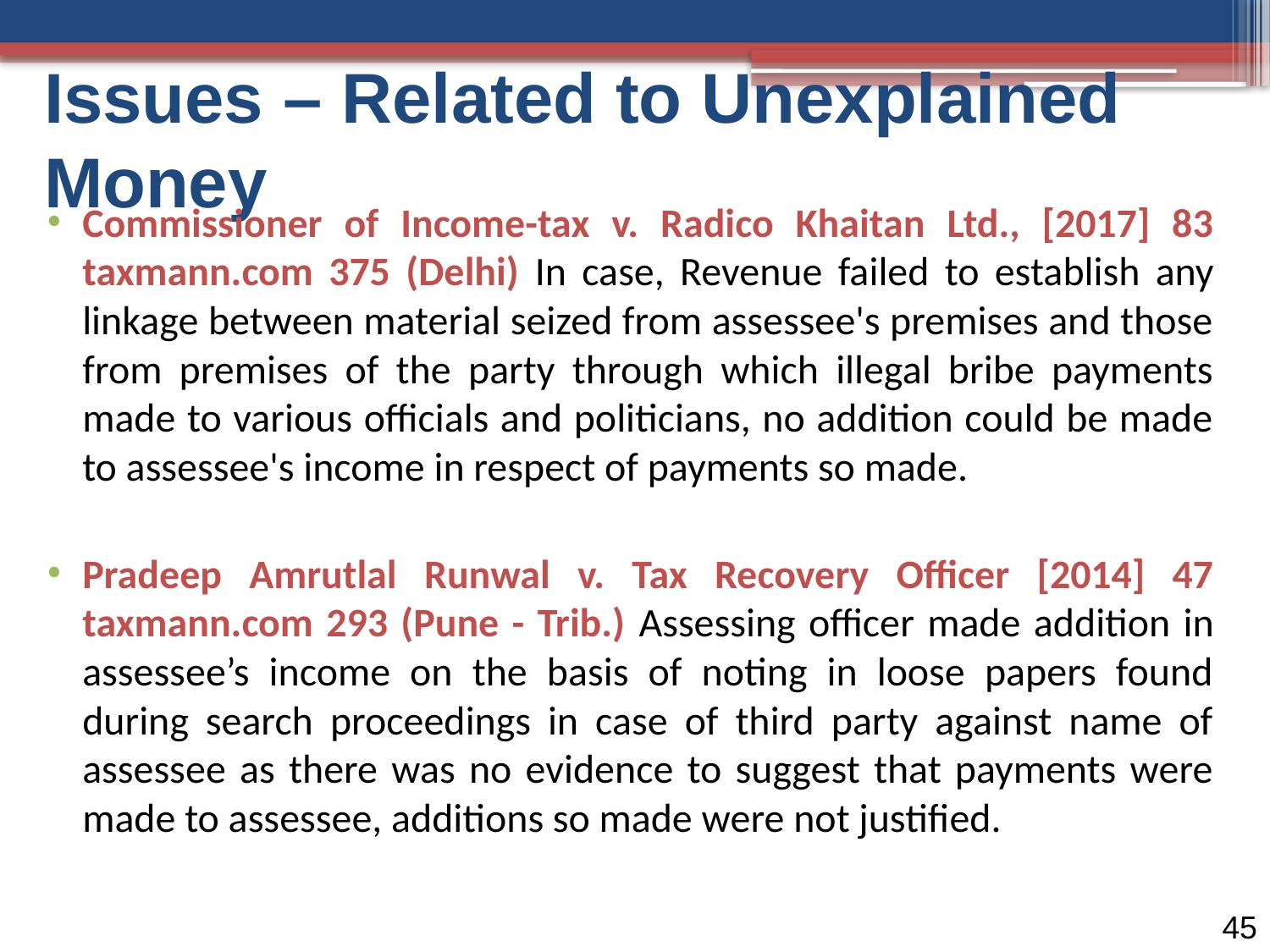

# Issues – Related to Unexplained Money
Commissioner of Income-tax v. Radico Khaitan Ltd., [2017] 83 taxmann.com 375 (Delhi) In case, Revenue failed to establish any linkage between material seized from assessee's premises and those from premises of the party through which illegal bribe payments made to various officials and politicians, no addition could be made to assessee's income in respect of payments so made.

Pradeep Amrutlal Runwal v. Tax Recovery Officer [2014] 47 taxmann.com 293 (Pune - Trib.) Assessing officer made addition in assessee’s income on the basis of noting in loose papers found during search proceedings in case of third party against name of assessee as there was no evidence to suggest that payments were made to assessee, additions so made were not justified.
45